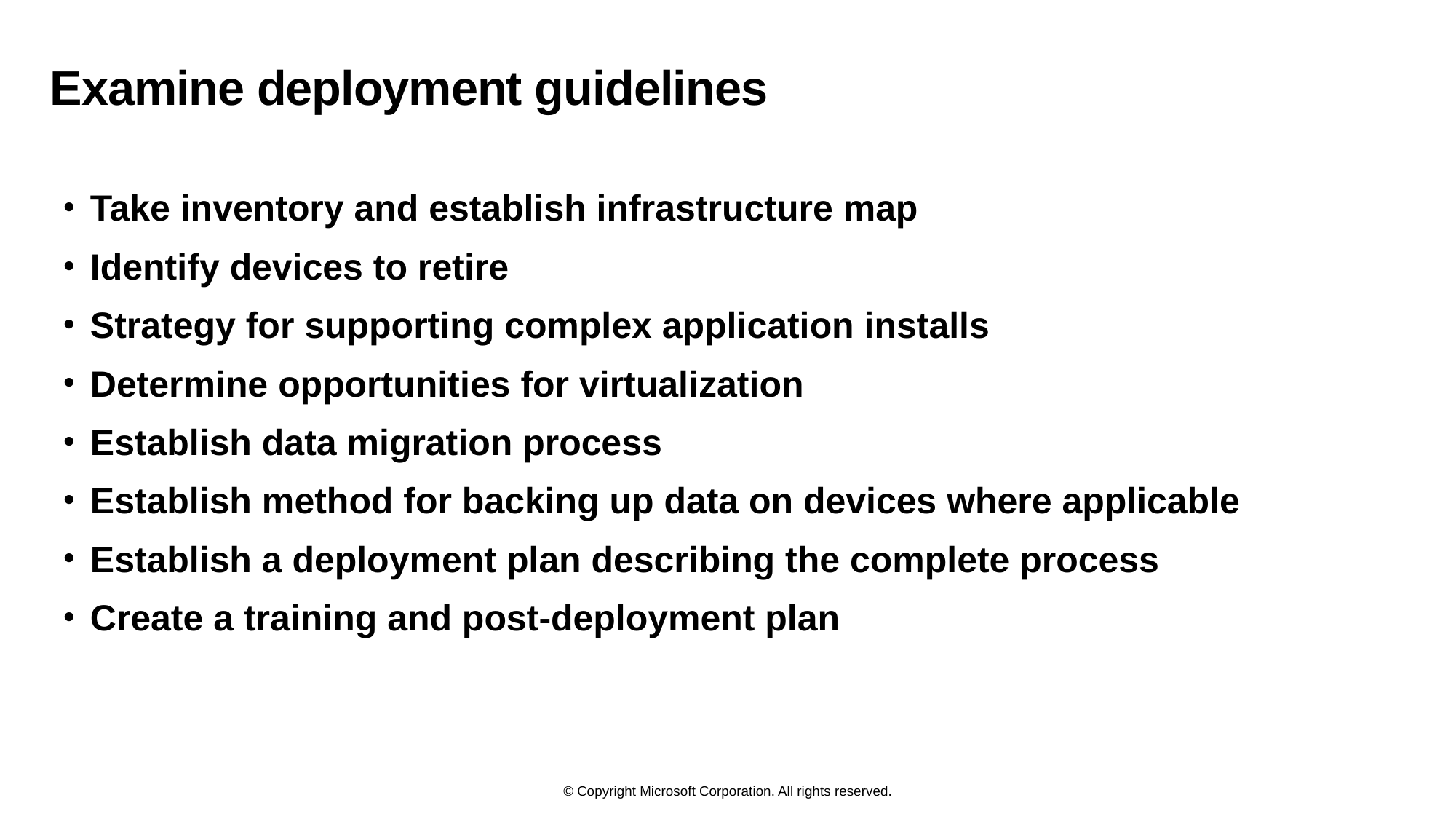

# Examine deployment guidelines
Take inventory and establish infrastructure map
Identify devices to retire
Strategy for supporting complex application installs
Determine opportunities for virtualization
Establish data migration process
Establish method for backing up data on devices where applicable
Establish a deployment plan describing the complete process
Create a training and post-deployment plan